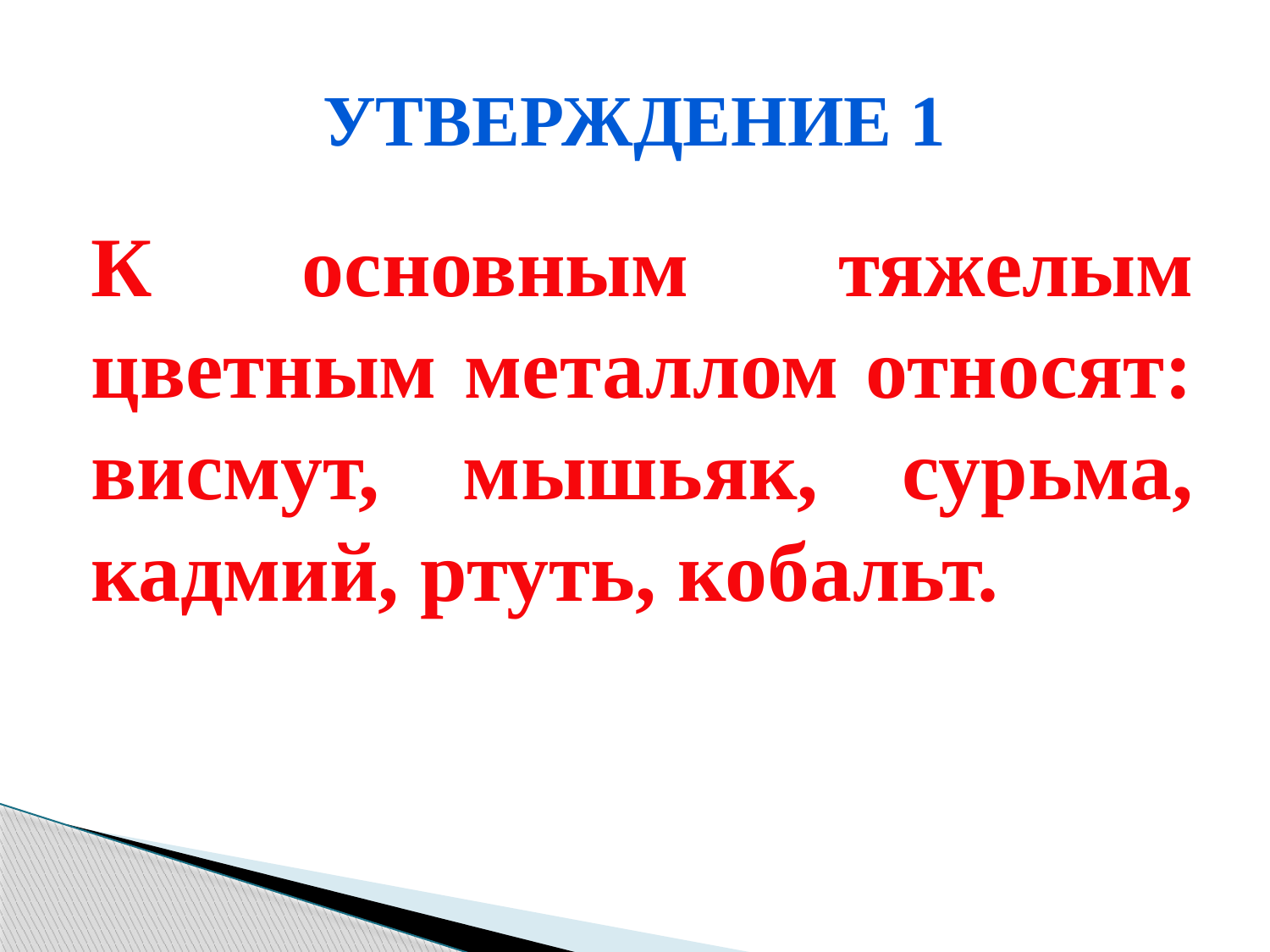

# Утверждение 1
К основным тяжелым цветным металлом относят: висмут, мышьяк, сурьма, кадмий, ртуть, кобальт.